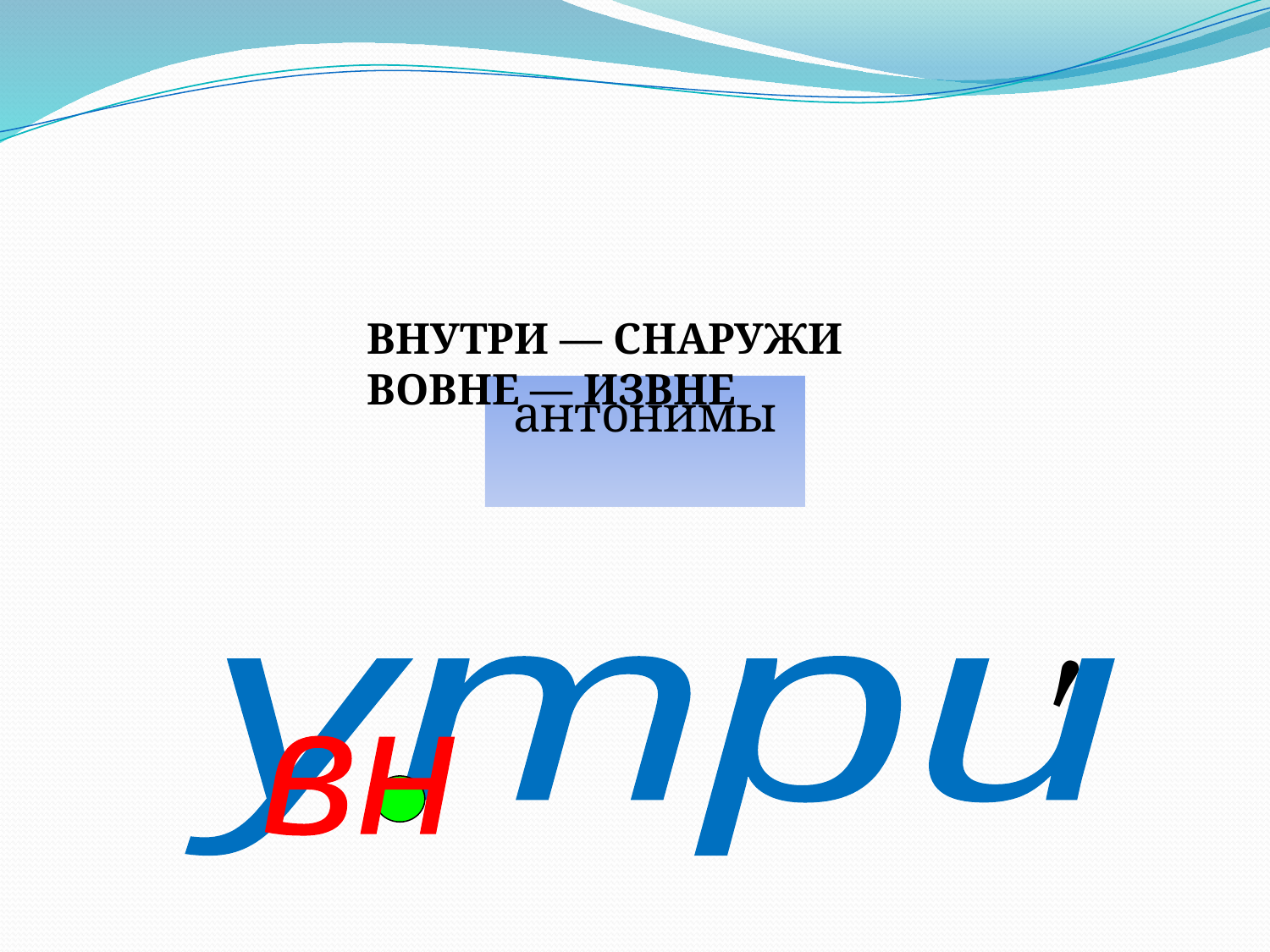

ВНУТРИ — СНАРУЖИ
ВОВНЕ — ИЗВНЕ
антонимы

′
    утри
вн